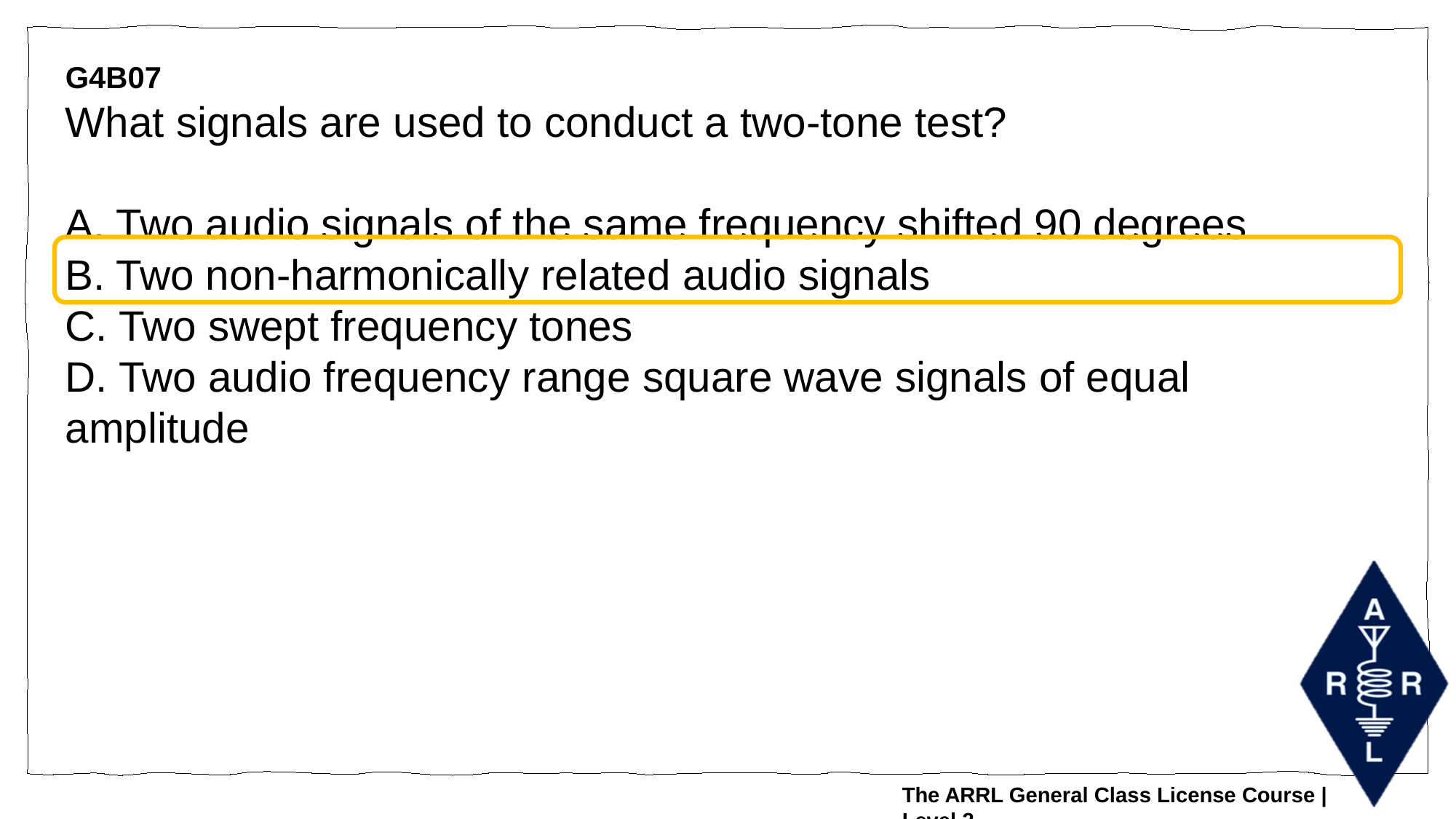

G4B07
What signals are used to conduct a two-tone test?

A. Two audio signals of the same frequency shifted 90 degrees
B. Two non-harmonically related audio signals
C. Two swept frequency tones
D. Two audio frequency range square wave signals of equal amplitude